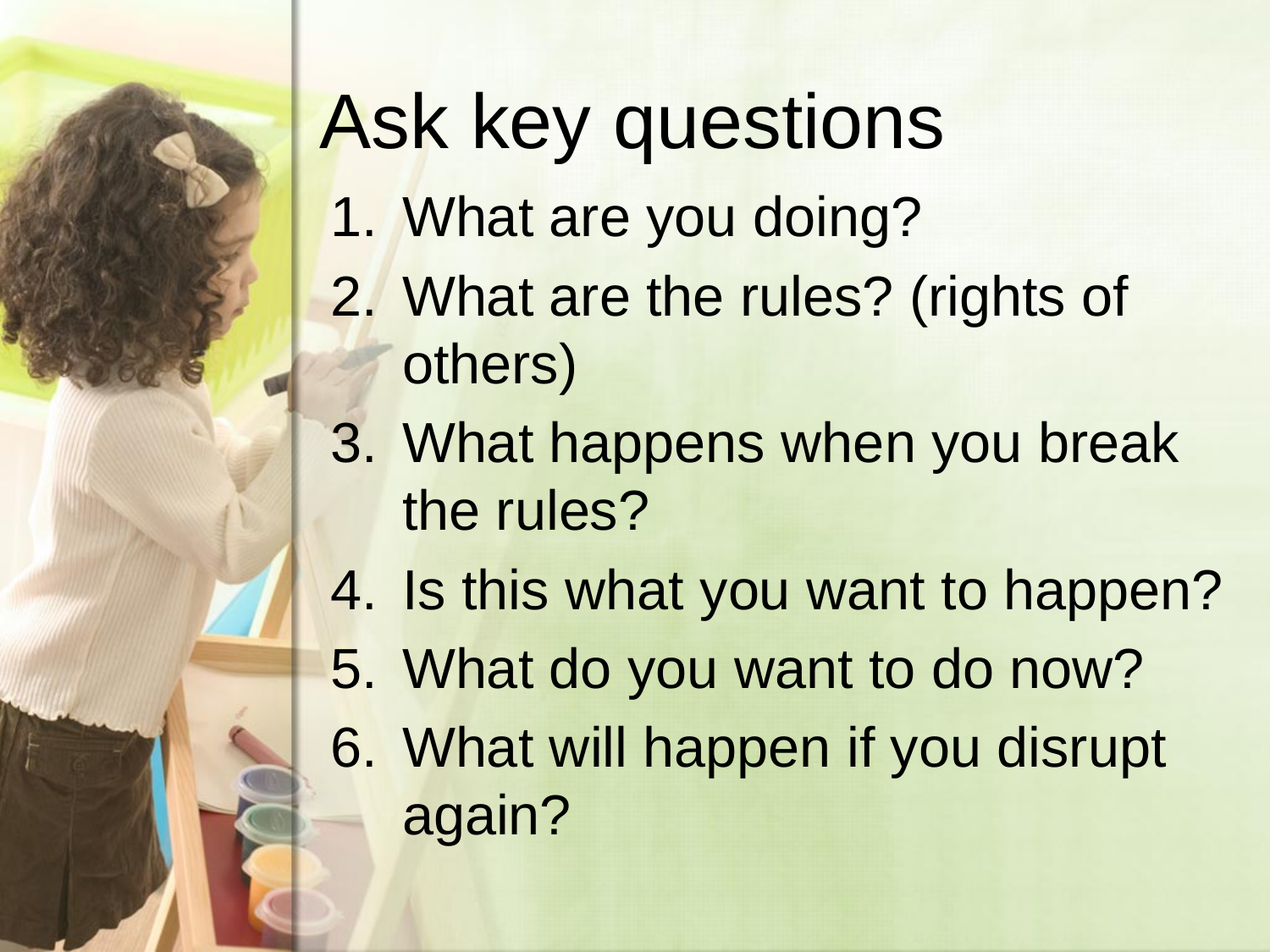

# Ask key questions
What are you doing?
What are the rules? (rights of others)
What happens when you break the rules?
Is this what you want to happen?
What do you want to do now?
What will happen if you disrupt again?